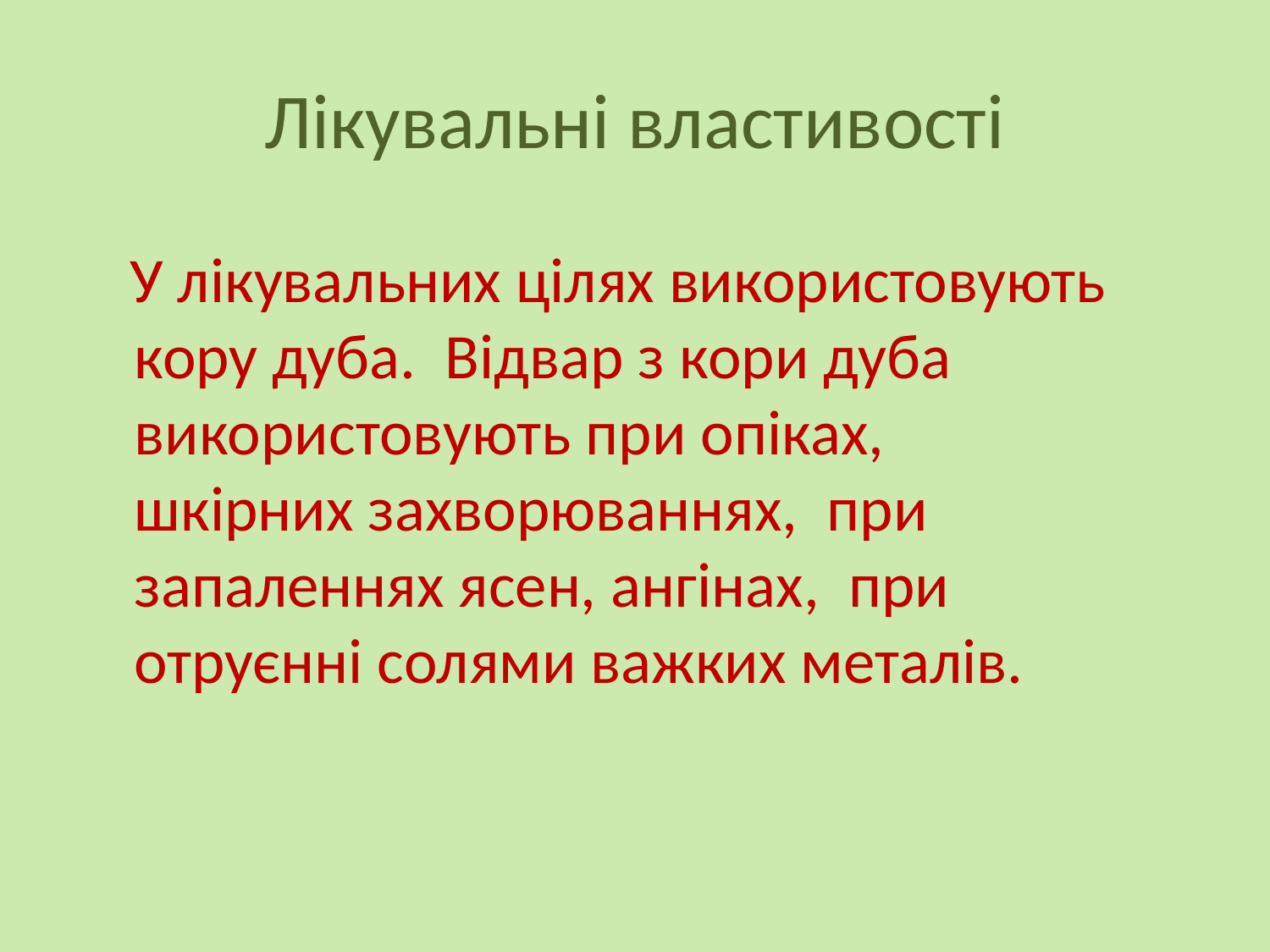

# Лікувальні властивості
   У лікувальних цілях використовують кору дуба.  Відвар з кори дуба використовують при опіках, шкірних захворюваннях,  при запаленнях ясен, ангінах,  при отруєнні солями важких металів.